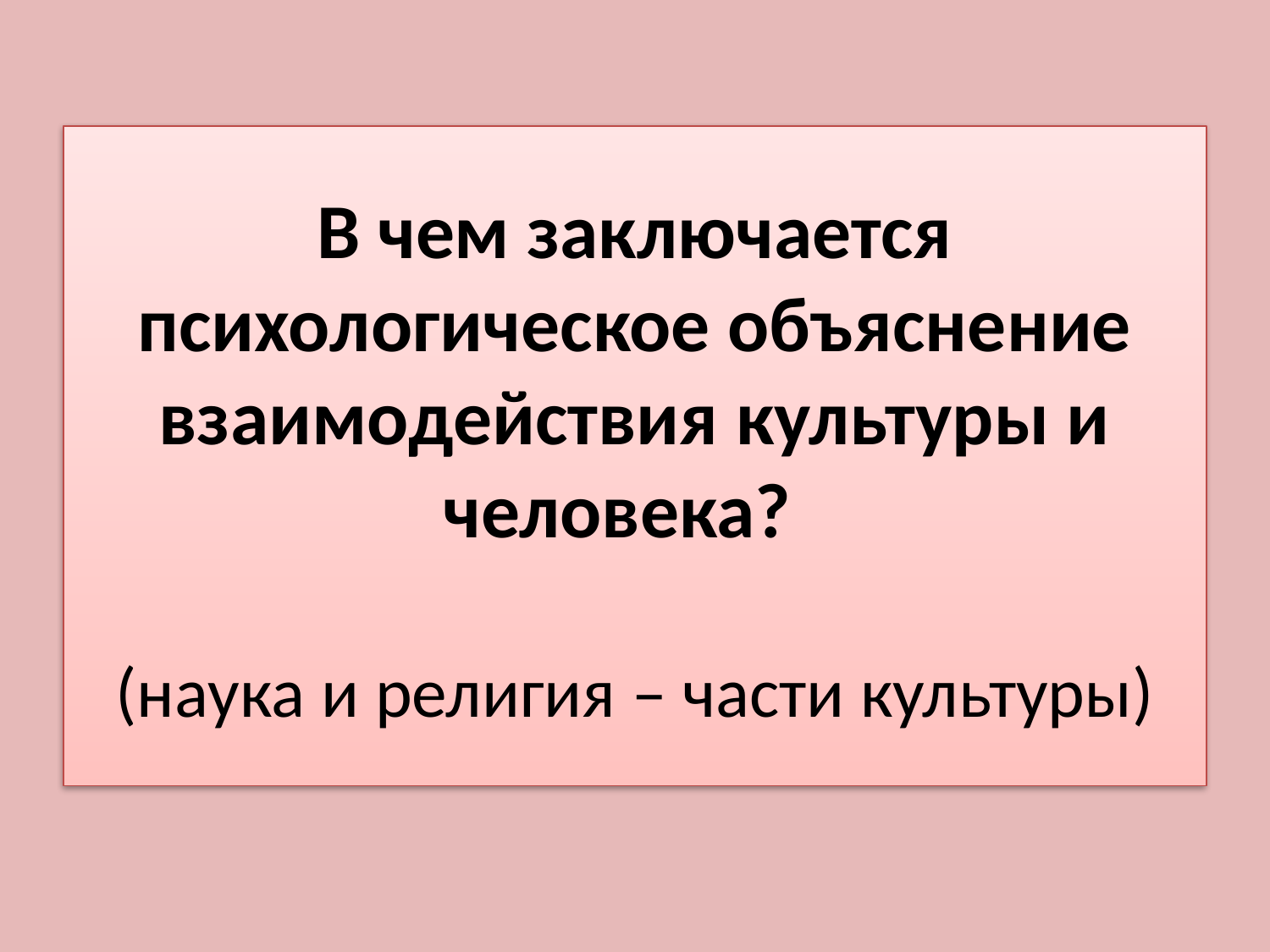

# В чем заключается психологическое объяснение взаимодействия культуры и человека? (наука и религия – части культуры)